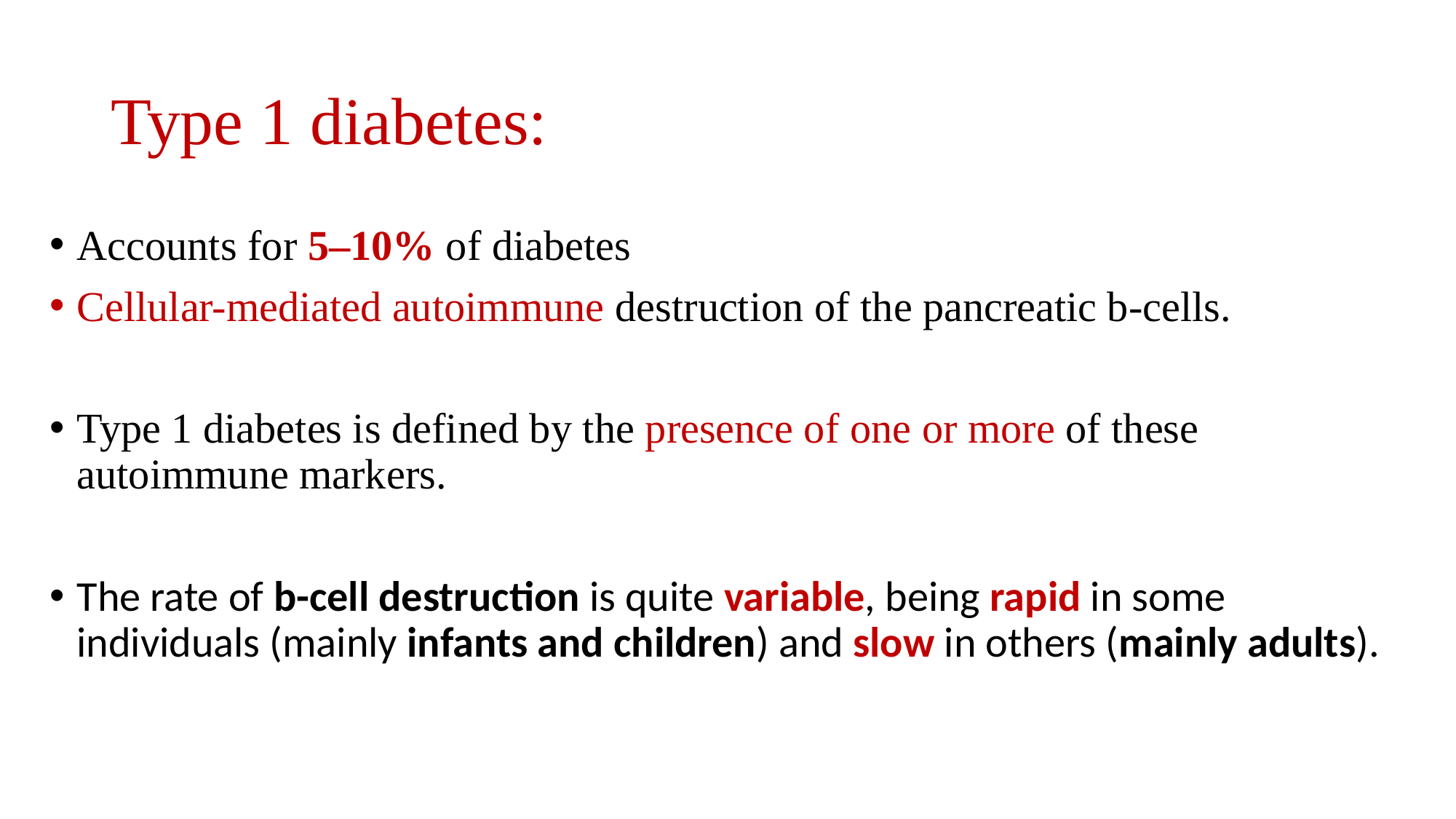

# Type 1 diabetes:
Accounts for 5–10% of diabetes
Cellular-mediated autoimmune destruction of the pancreatic b-cells.

Type 1 diabetes is defined by the presence of one or more of these autoimmune markers.

The rate of b-cell destruction is quite variable, being rapid in some individuals (mainly infants and children) and slow in others (mainly adults).